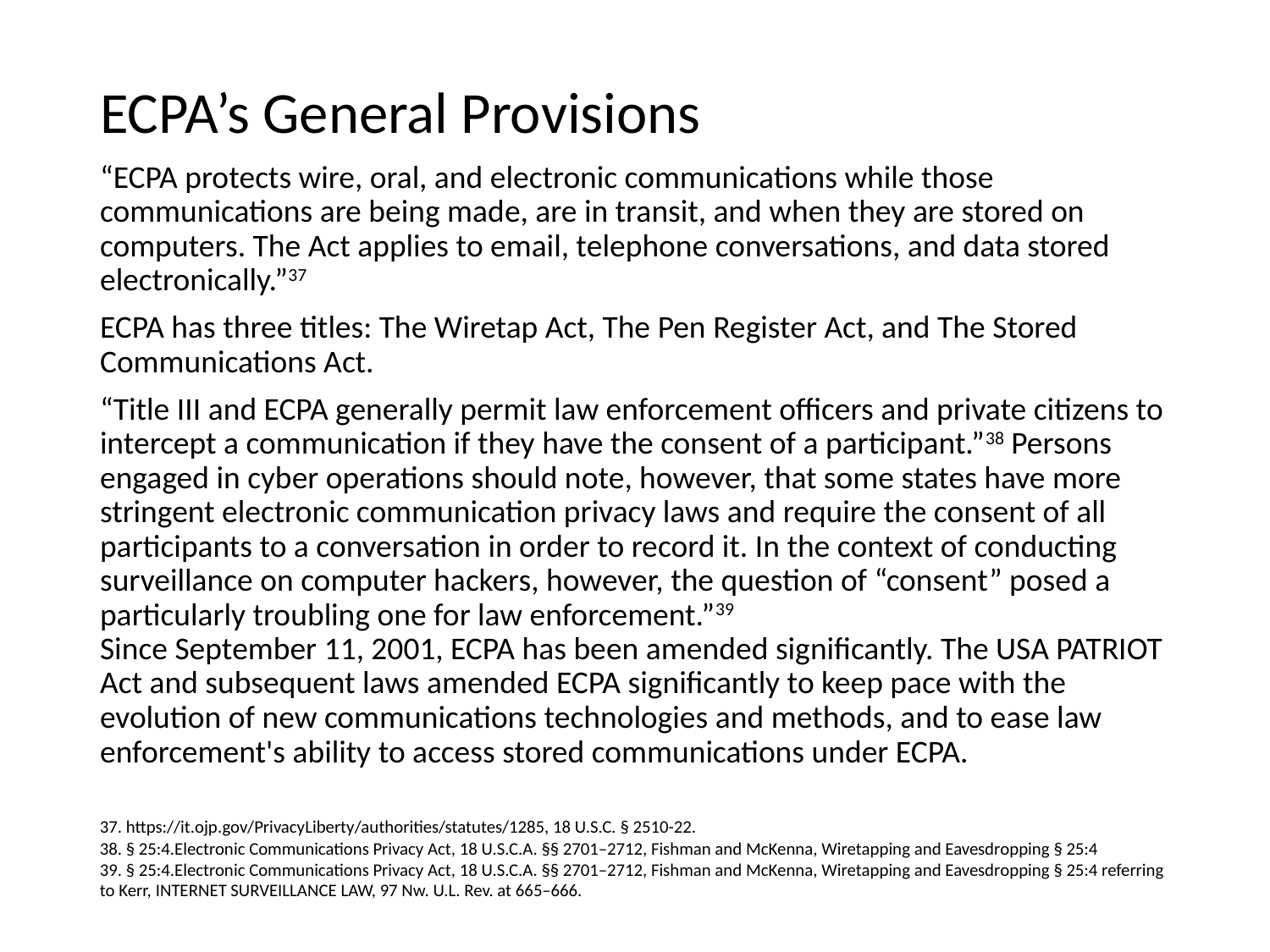

# ECPA’s General Provisions
“ECPA protects wire, oral, and electronic communications while those communications are being made, are in transit, and when they are stored on computers. The Act applies to email, telephone conversations, and data stored electronically.”37
ECPA has three titles: The Wiretap Act, The Pen Register Act, and The Stored Communications Act.
“Title III and ECPA generally permit law enforcement officers and private citizens to intercept a communication if they have the consent of a participant.”38 Persons engaged in cyber operations should note, however, that some states have more stringent electronic communication privacy laws and require the consent of all participants to a conversation in order to record it. In the context of conducting surveillance on computer hackers, however, the question of “consent” posed a particularly troubling one for law enforcement.”39
Since September 11, 2001, ECPA has been amended significantly. The USA PATRIOT Act and subsequent laws amended ECPA significantly to keep pace with the evolution of new communications technologies and methods, and to ease law enforcement's ability to access stored communications under ECPA.

37. https://it.ojp.gov/PrivacyLiberty/authorities/statutes/1285, 18 U.S.C. § 2510-22.
38. § 25:4.Electronic Communications Privacy Act, 18 U.S.C.A. §§ 2701–2712, Fishman and McKenna, Wiretapping and Eavesdropping § 25:4
39. § 25:4.Electronic Communications Privacy Act, 18 U.S.C.A. §§ 2701–2712, Fishman and McKenna, Wiretapping and Eavesdropping § 25:4 referring to Kerr, INTERNET SURVEILLANCE LAW, 97 Nw. U.L. Rev. at 665–666.